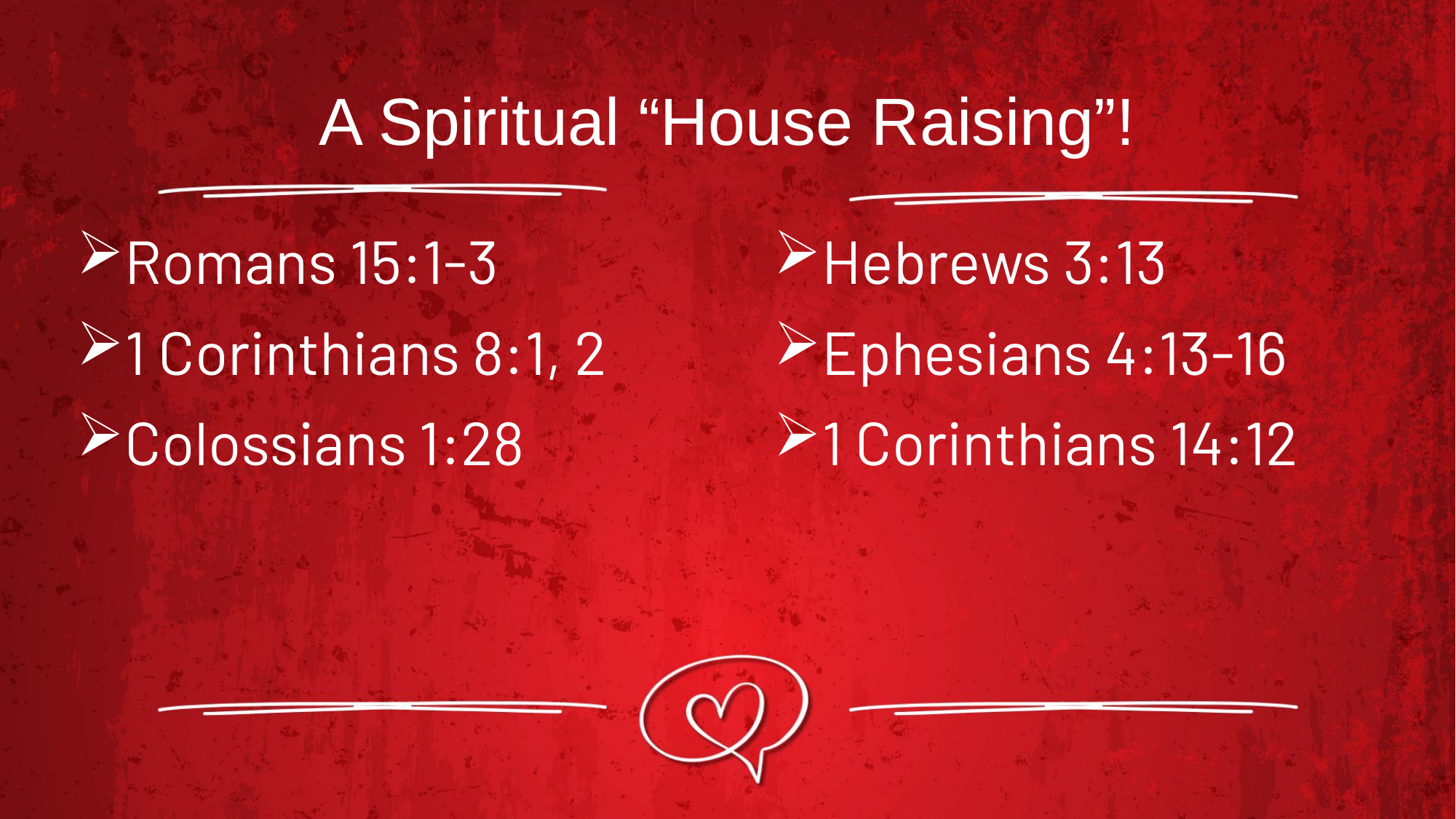

# A Spiritual “House Raising”!
Romans 15:1-3
1 Corinthians 8:1, 2
Colossians 1:28
Hebrews 3:13
Ephesians 4:13-16
1 Corinthians 14:12